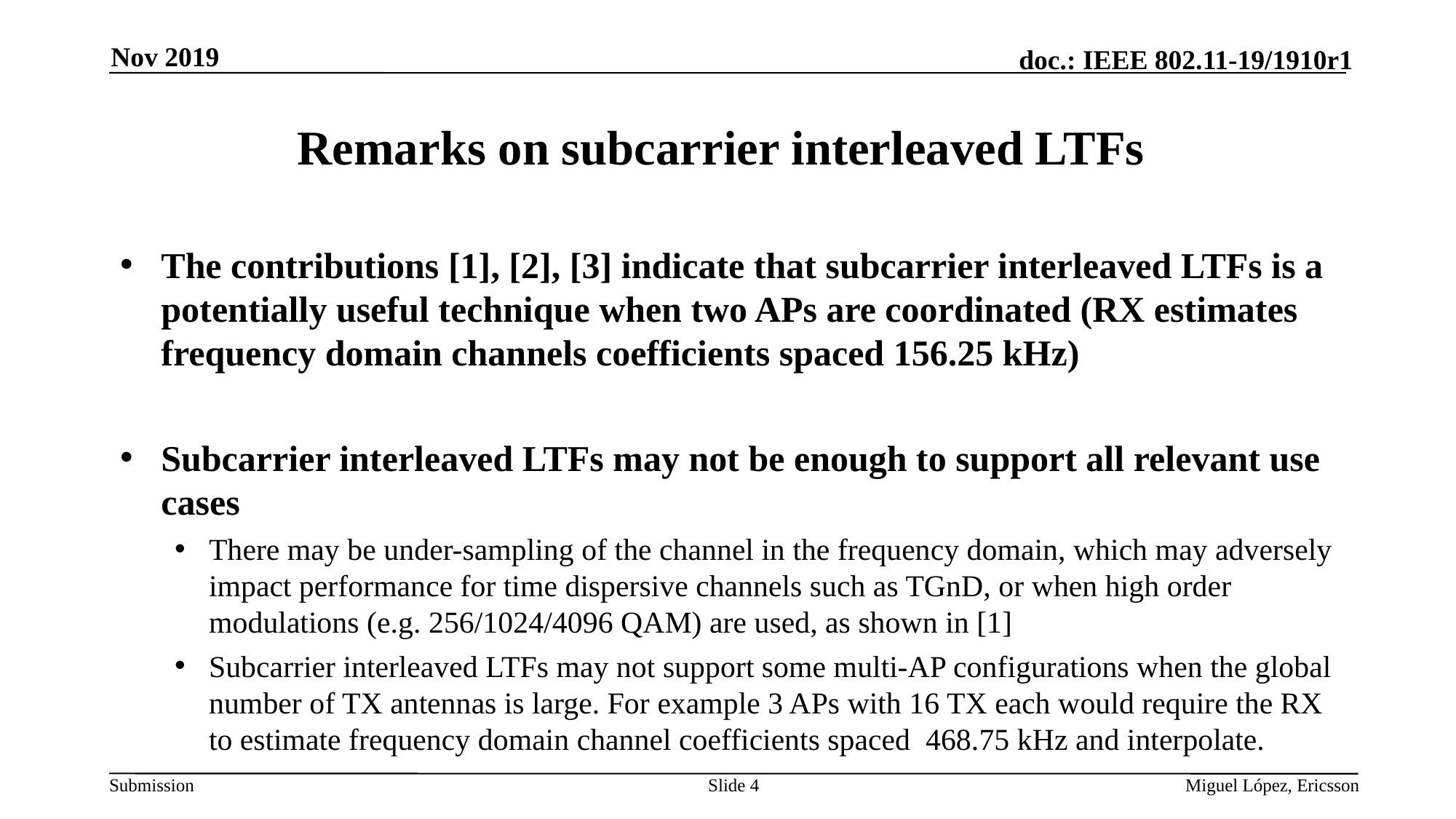

Nov 2019
# Remarks on subcarrier interleaved LTFs
The contributions [1], [2], [3] indicate that subcarrier interleaved LTFs is a potentially useful technique when two APs are coordinated (RX estimates frequency domain channels coefficients spaced 156.25 kHz)

Subcarrier interleaved LTFs may not be enough to support all relevant use cases
There may be under-sampling of the channel in the frequency domain, which may adversely impact performance for time dispersive channels such as TGnD, or when high order modulations (e.g. 256/1024/4096 QAM) are used, as shown in [1]
Subcarrier interleaved LTFs may not support some multi-AP configurations when the global number of TX antennas is large. For example 3 APs with 16 TX each would require the RX to estimate frequency domain channel coefficients spaced  468.75 kHz and interpolate.
Slide 4
Miguel López, Ericsson